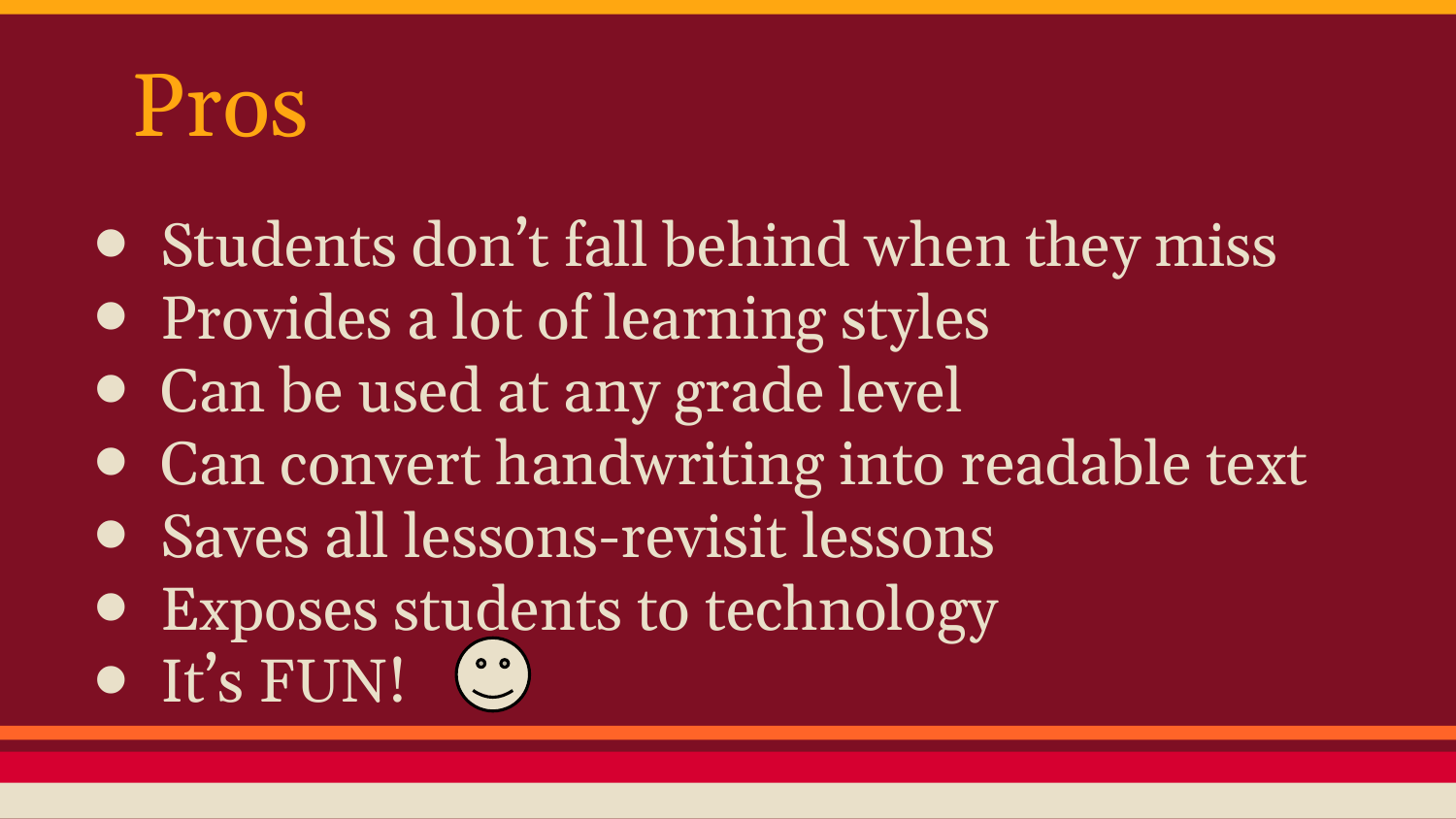

# Pros
Students don’t fall behind when they miss
Provides a lot of learning styles
Can be used at any grade level
Can convert handwriting into readable text
Saves all lessons-revisit lessons
Exposes students to technology
It’s FUN!